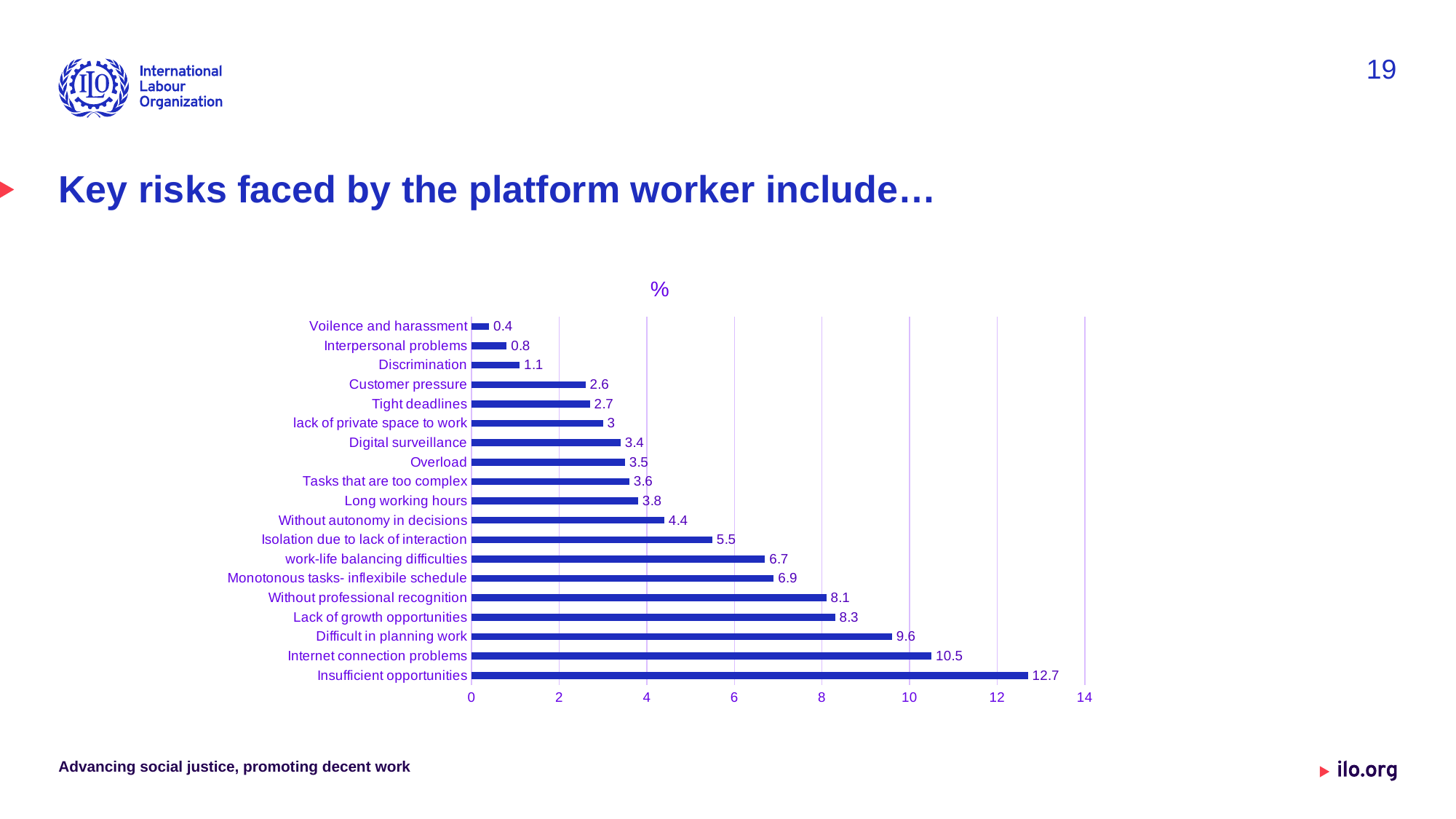

19
# Key risks faced by the platform worker include…

### Chart:

| Category | % |
|---|---|
| Insufficient opportunities | 12.7 |
| Internet connection problems | 10.5 |
| Difficult in planning work | 9.6 |
| Lack of growth opportunities | 8.3 |
| Without professional recognition | 8.1 |
| Monotonous tasks- inflexibile schedule | 6.9 |
| work-life balancing difficulties | 6.7 |
| Isolation due to lack of interaction | 5.5 |
| Without autonomy in decisions | 4.4 |
| Long working hours | 3.8 |
| Tasks that are too complex | 3.6 |
| Overload | 3.5 |
| Digital surveillance | 3.4 |
| lack of private space to work | 3.0 |
| Tight deadlines | 2.7 |
| Customer pressure | 2.6 |
| Discrimination | 1.1 |
| Interpersonal problems | 0.8 |
| Voilence and harassment | 0.4 |
Advancing social justice, promoting decent work
Date: Monday / 01 / October / 2019